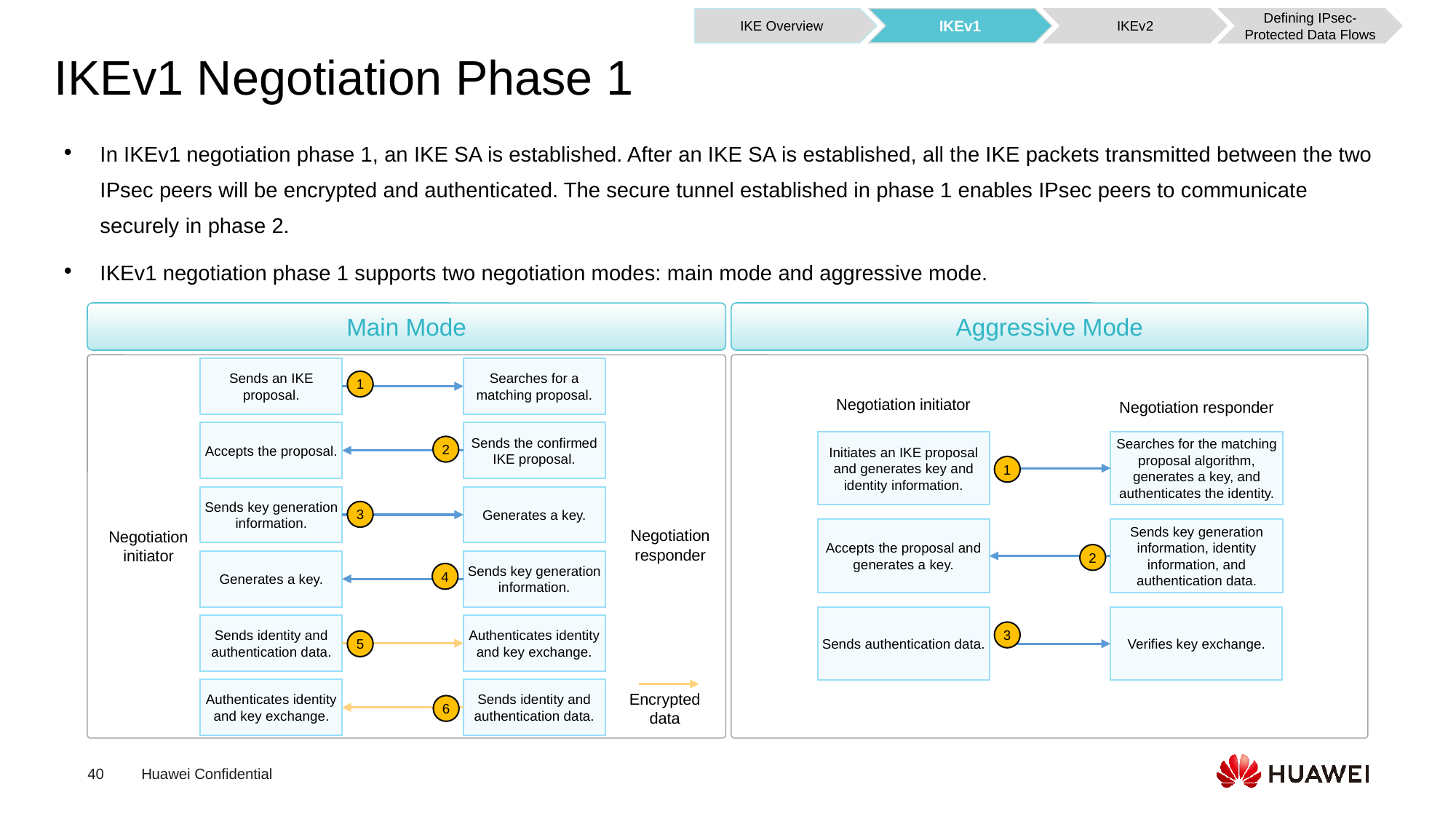

IKE Overview
IKEv1
IKEv2
Defining IPsec-Protected Data Flows
# IKEv1 Negotiation Phase 1
In IKEv1 negotiation phase 1, an IKE SA is established. After an IKE SA is established, all the IKE packets transmitted between the two IPsec peers will be encrypted and authenticated. The secure tunnel established in phase 1 enables IPsec peers to communicate securely in phase 2.
IKEv1 negotiation phase 1 supports two negotiation modes: main mode and aggressive mode.
Main Mode
Aggressive Mode

Sends an IKE proposal.
Searches for a matching proposal.
1
Negotiation initiator
Negotiation responder
Accepts the proposal.
Sends the confirmed IKE proposal.
Initiates an IKE proposal and generates key and identity information.
Searches for the matching proposal algorithm, generates a key, and authenticates the identity.
2
1
Sends key generation information.
Generates a key.
3
Accepts the proposal and generates a key.
Sends key generation information, identity information, and authentication data.
Negotiation initiator
Negotiation responder
2
Generates a key.
Sends key generation information.
4
Sends authentication data.
Verifies key exchange.
Sends identity and authentication data.
Authenticates identity and key exchange.
3
5
Authenticates identity and key exchange.
Sends identity and authentication data.
Encrypted data
6